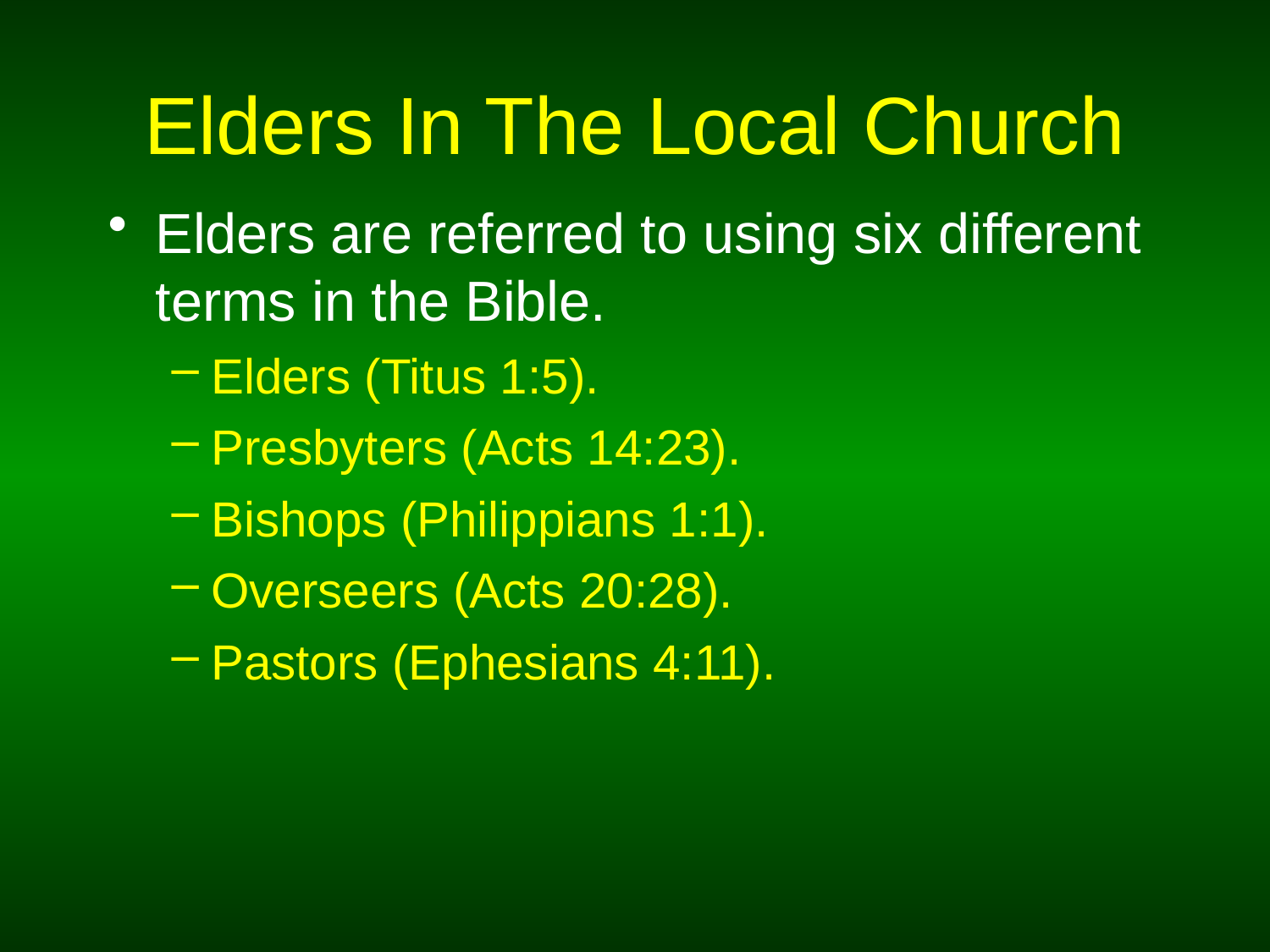

# Elders In The Local Church
Elders are referred to using six different terms in the Bible.
Elders (Titus 1:5).
Presbyters (Acts 14:23).
Bishops (Philippians 1:1).
Overseers (Acts 20:28).
Pastors (Ephesians 4:11).